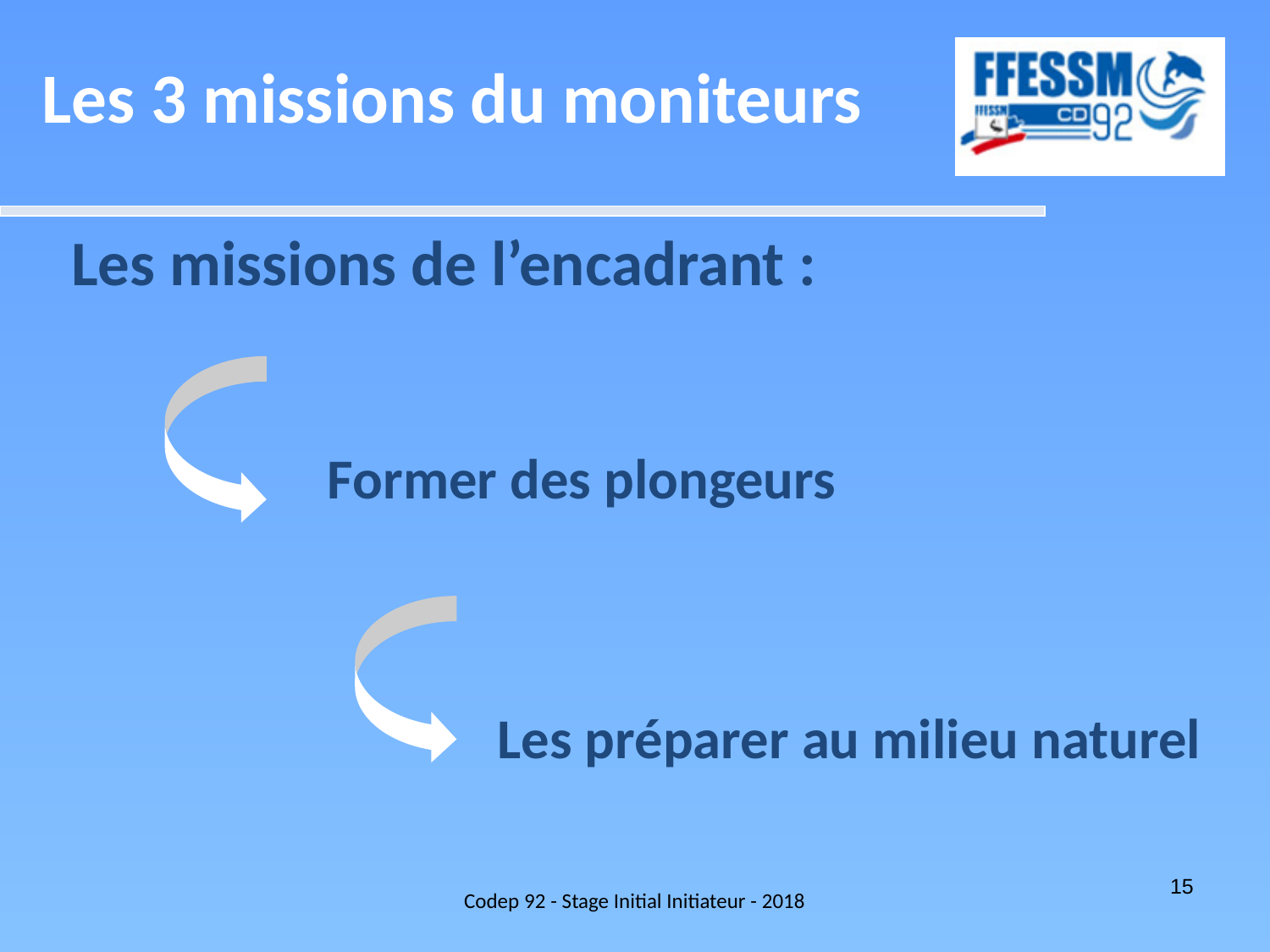

Les 3 missions du moniteurs
Les missions de l’encadrant :

Former des plongeurs

Les préparer au milieu naturel
Codep 92 - Stage Initial Initiateur - 2018
15